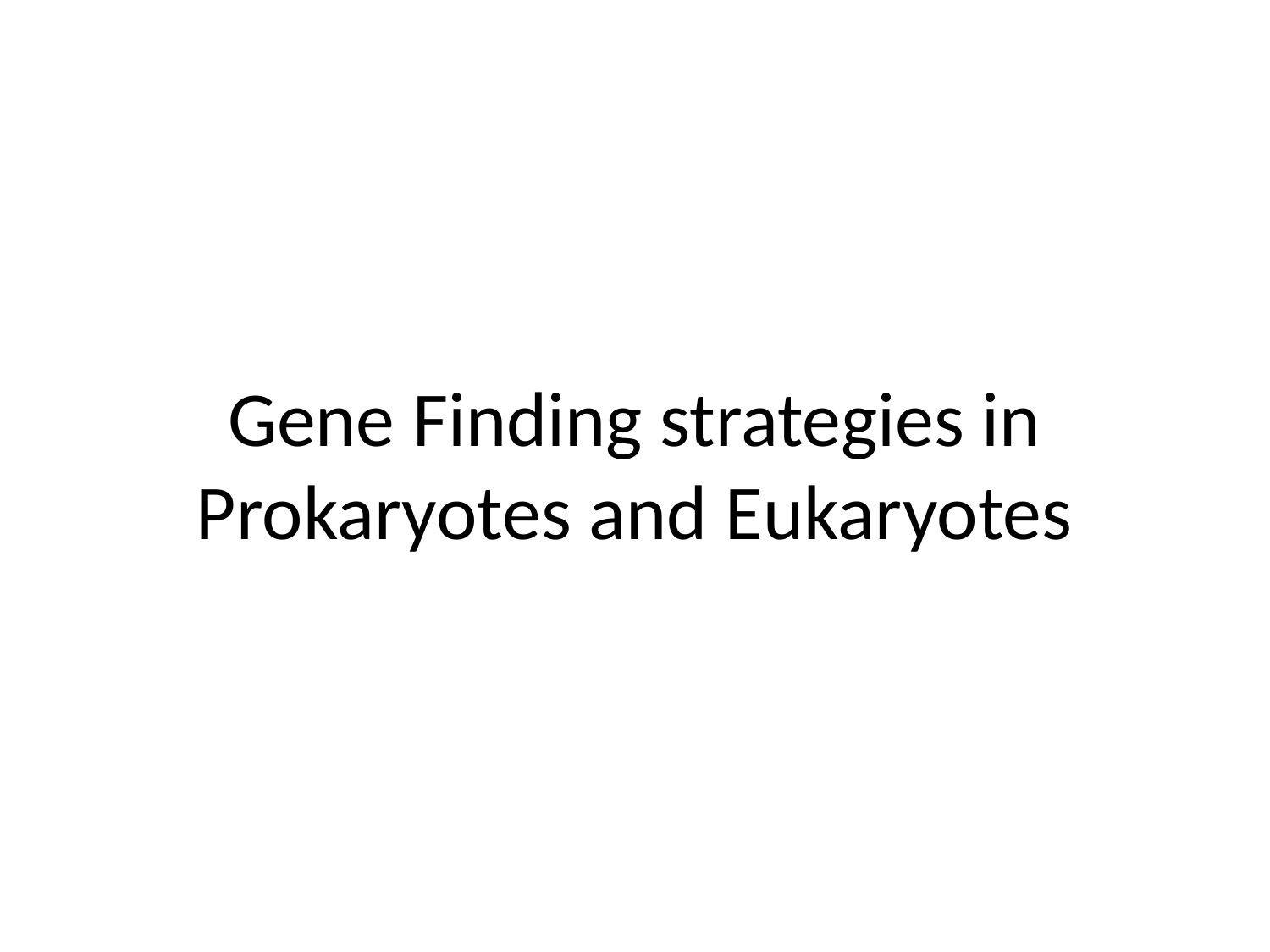

# Gene Finding strategies in Prokaryotes and Eukaryotes